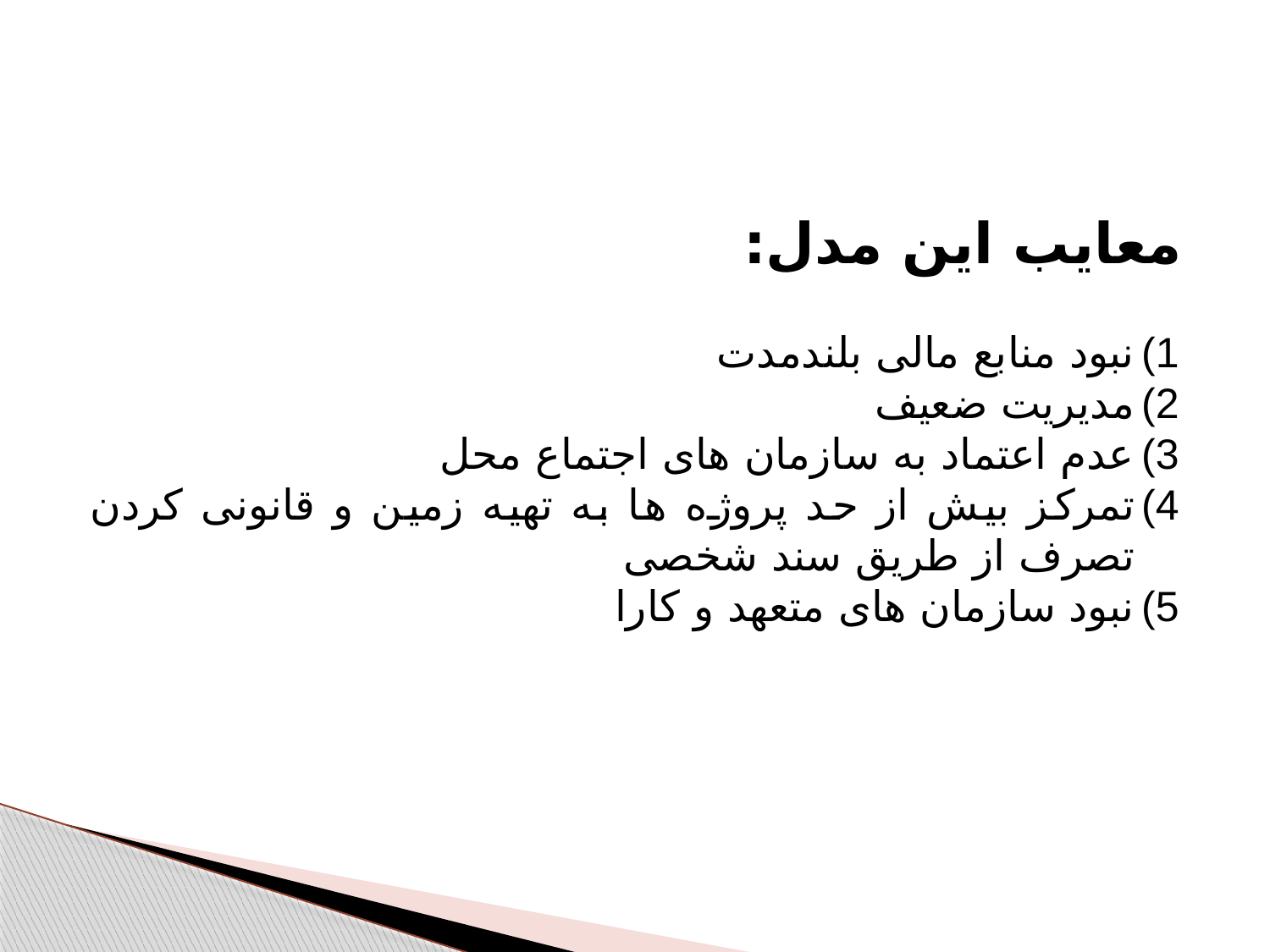

معایب این مدل:

نبود منابع مالی بلندمدت
مدیریت ضعیف
عدم اعتماد به سازمان های اجتماع محل
تمرکز بیش از حد پروژه ها به تهیه زمین و قانونی کردن تصرف از طریق سند شخصی
نبود سازمان های متعهد و کارا